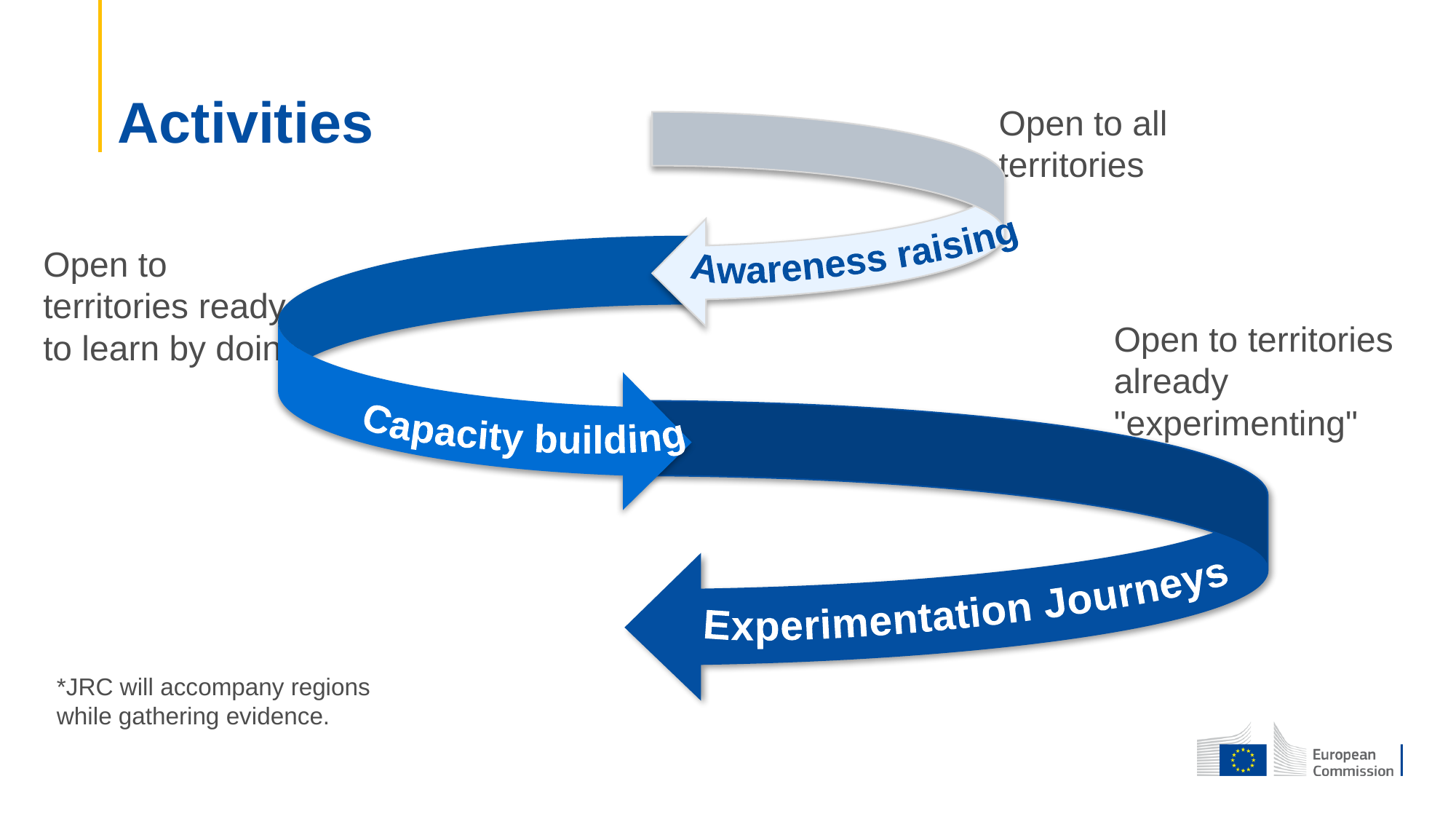

Activities
Open to all territories

Awareness raising

Open to territories ready to learn by doing
Open to territories already "experimenting"

Capacity building
Experimentation Journeys

*JRC will accompany regions while gathering evidence.